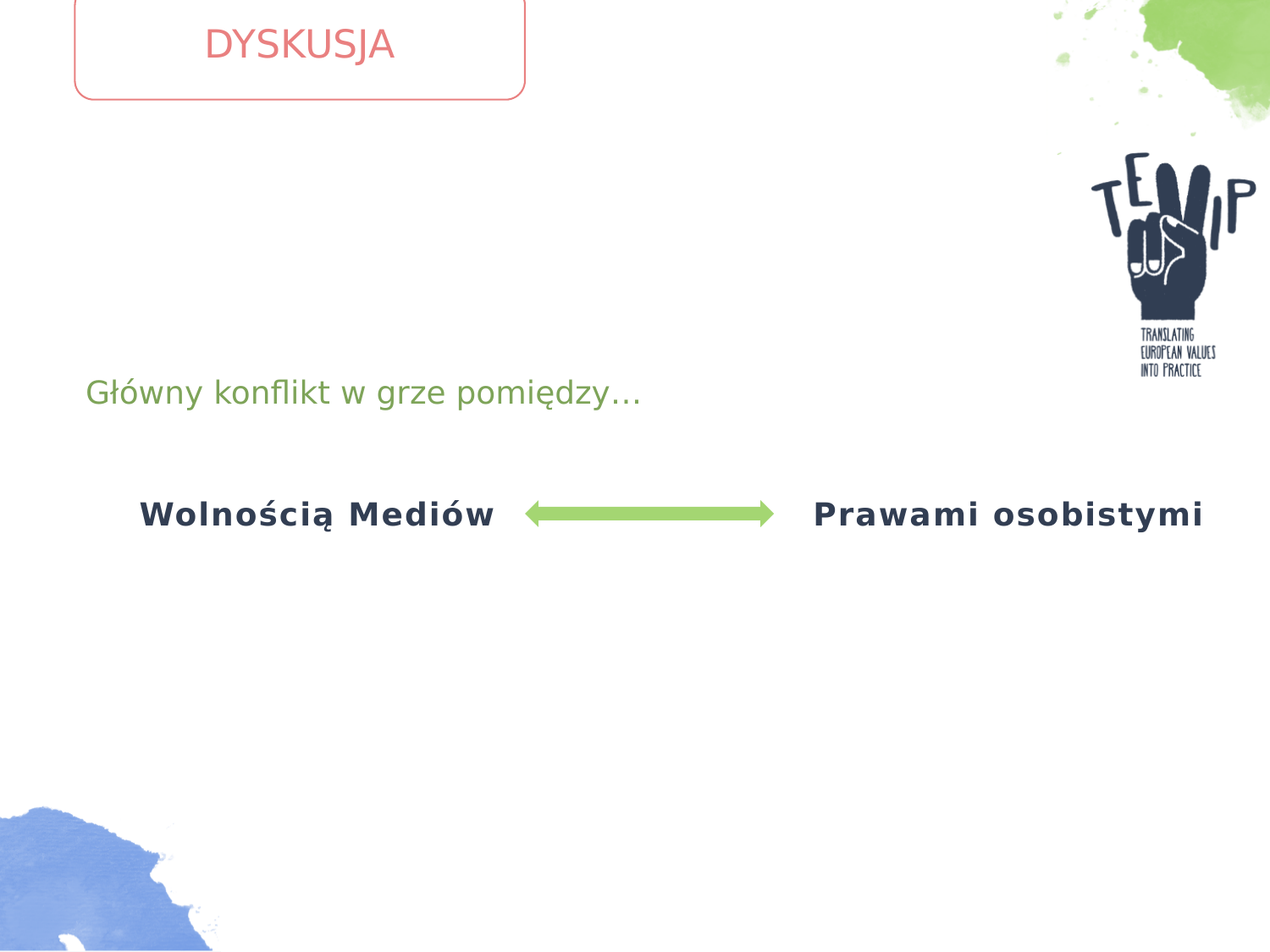

DYSKUSJA
Główny konflikt w grze pomiędzy…
       Wolnością Mediów	                    Prawami osobistymi